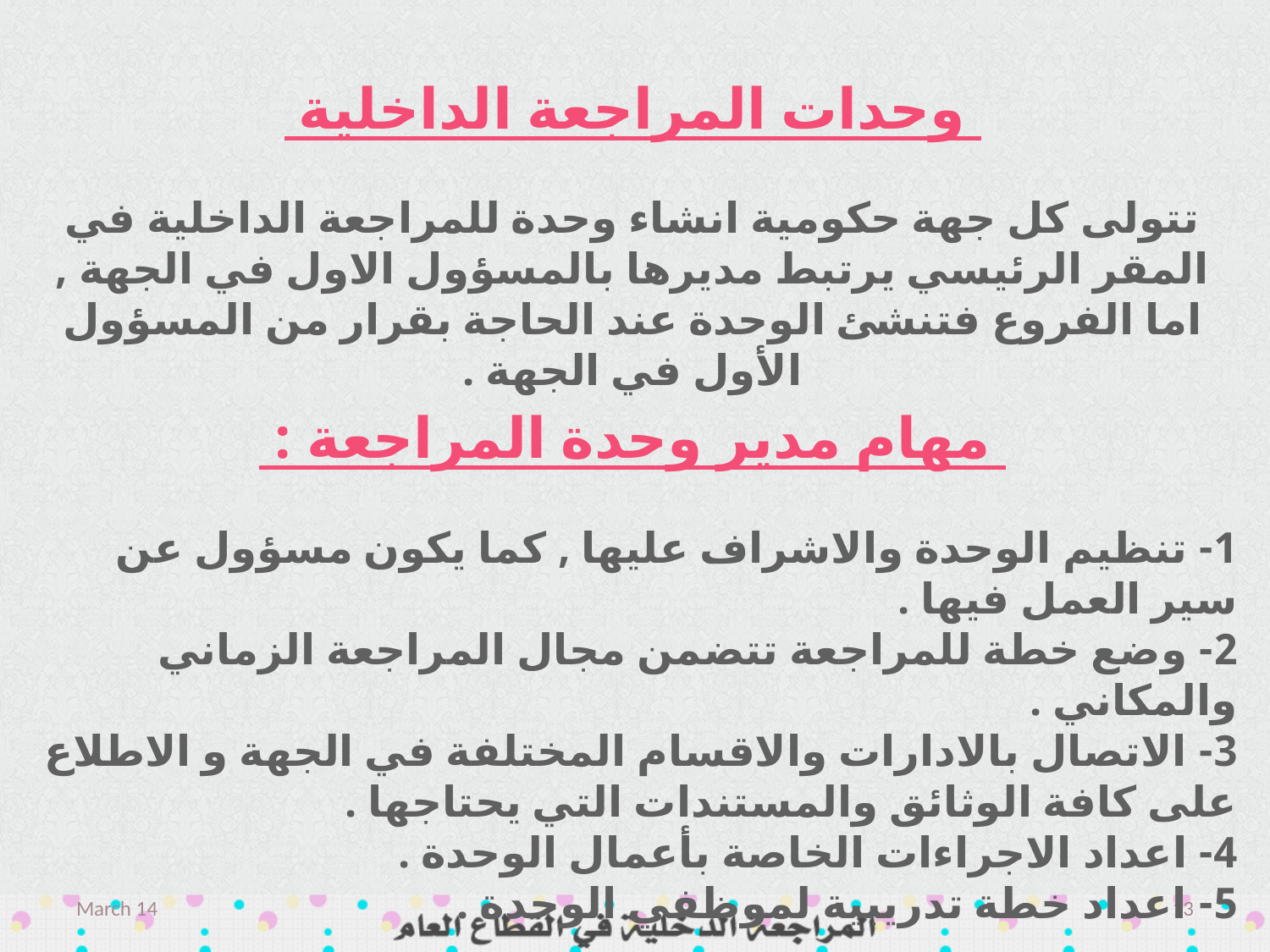

وحدات المراجعة الداخلية

تتولى كل جهة حكومية انشاء وحدة للمراجعة الداخلية في المقر الرئيسي يرتبط مديرها بالمسؤول الاول في الجهة , اما الفروع فتنشئ الوحدة عند الحاجة بقرار من المسؤول الأول في الجهة .
 مهام مدير وحدة المراجعة :

1- تنظيم الوحدة والاشراف عليها , كما يكون مسؤول عن سير العمل فيها .
2- وضع خطة للمراجعة تتضمن مجال المراجعة الزماني والمكاني .
3- الاتصال بالادارات والاقسام المختلفة في الجهة و الاطلاع على كافة الوثائق والمستندات التي يحتاجها .
4- اعداد الاجراءات الخاصة بأعمال الوحدة .
5- اعداد خطة تدريبية لموظفي الوحدة .
March 14
13